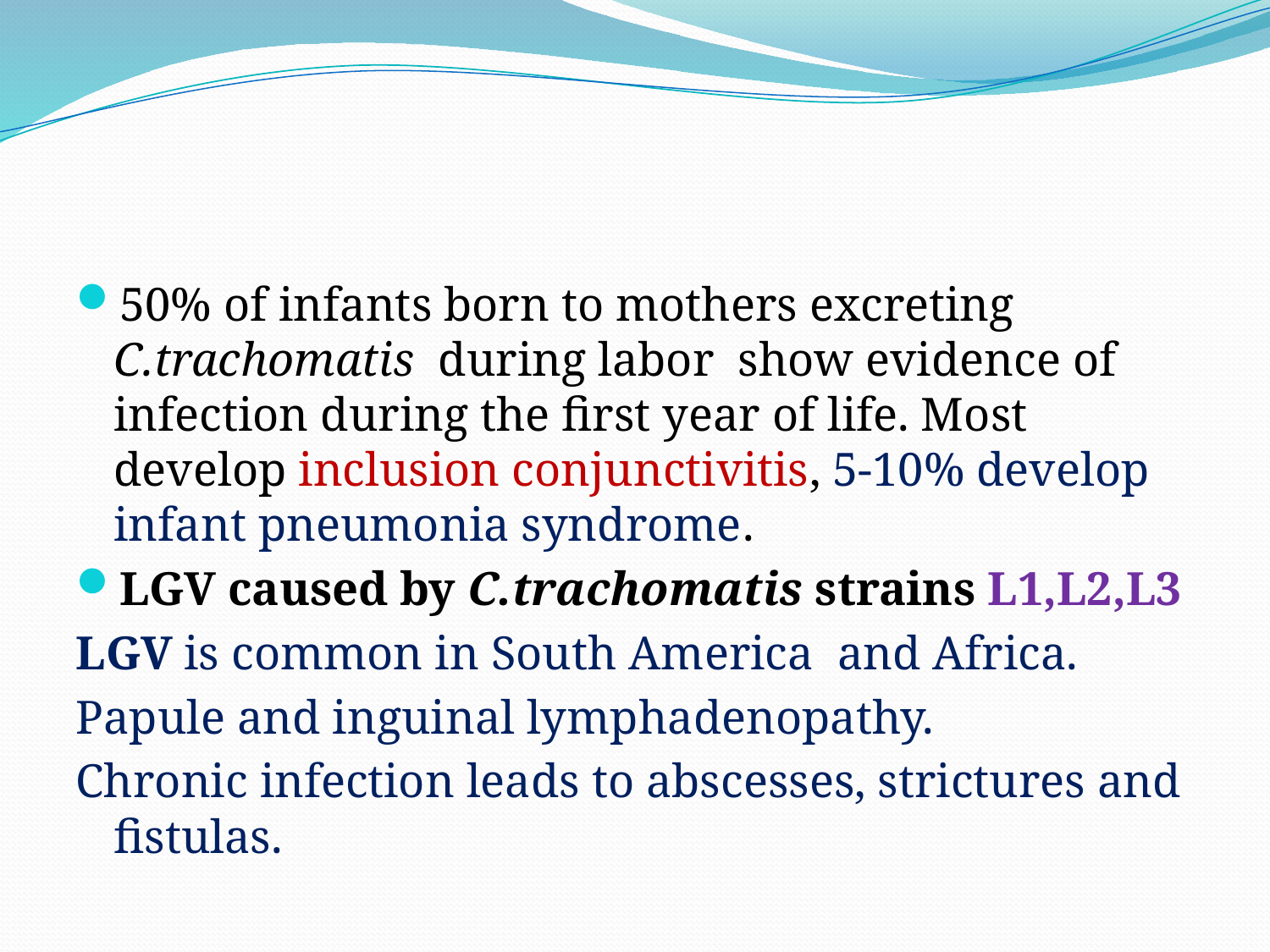

#
50% of infants born to mothers excreting C.trachomatis  during labor  show evidence of infection during the first year of life. Most develop inclusion conjunctivitis, 5-10% develop infant pneumonia syndrome.
LGV caused by C.trachomatis strains L1,L2,L3
LGV is common in South America  and Africa.
Papule and inguinal lymphadenopathy.
Chronic infection leads to abscesses, strictures and fistulas.